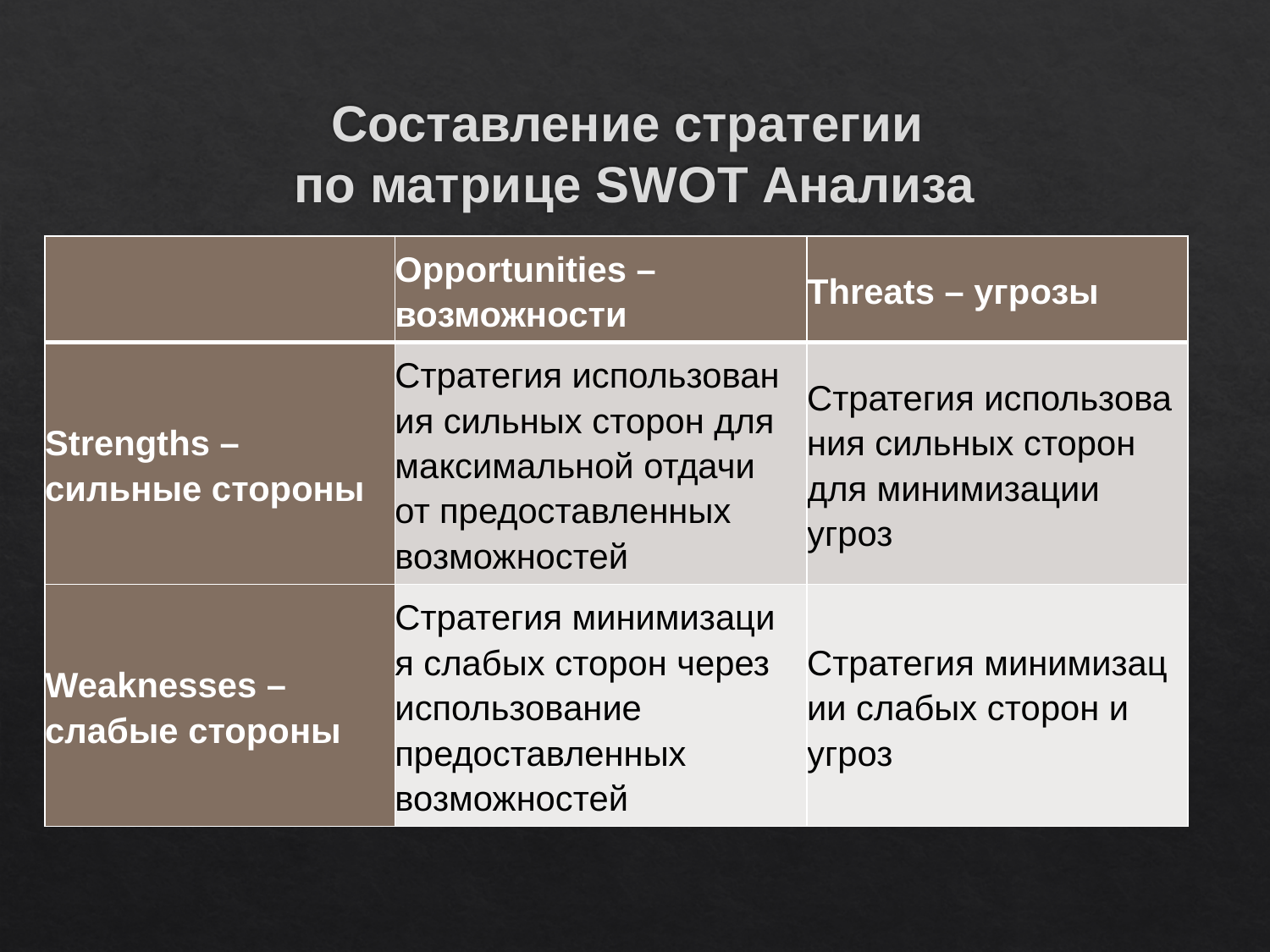

# Составление стратегии по матрице SWOT Анализа
|  | Opportunities – возможности | Threats – угрозы |
| --- | --- | --- |
| Strengths – сильные стороны | Стратегия использования сильных сторон для максимальной отдачи от предоставленных возможностей | Стратегия использования сильных сторон для минимизации угроз |
| Weaknesses – слабые стороны | Стратегия минимизация слабых сторон через использование предоставленных возможностей | Стратегия минимизации слабых сторон и угроз |